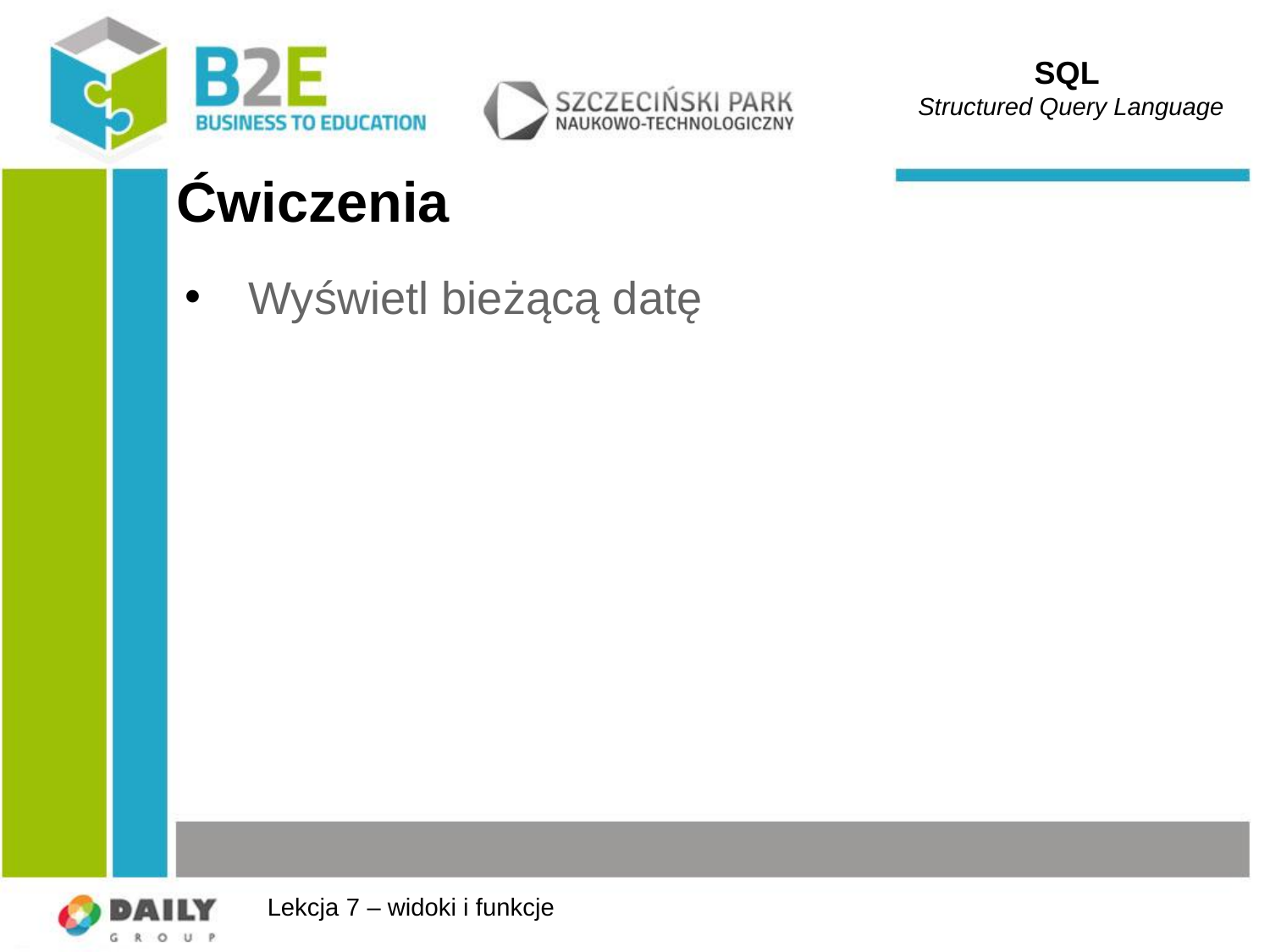

SQL
Structured Query Language
# Ćwiczenia
Wyświetl bieżącą datę
Lekcja 7 – widoki i funkcje